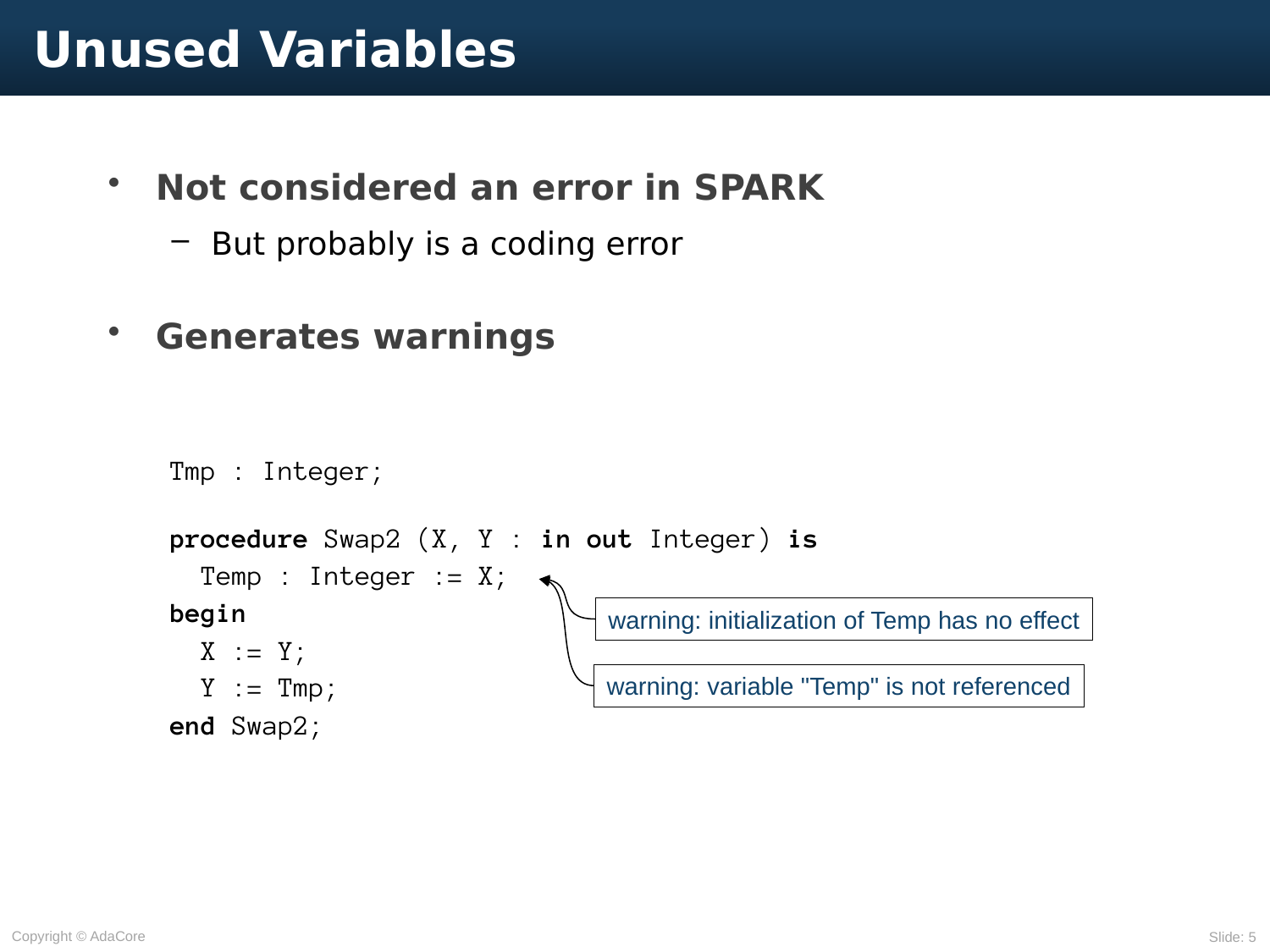

# Unused Variables
Not considered an error in SPARK
But probably is a coding error
Generates warnings
Tmp : Integer;

procedure Swap2 (X, Y : in out Integer) is
  Temp : Integer := X;
begin
  X := Y;
  Y := Tmp;
end Swap2;

warning: initialization of Temp has no effect
warning: variable "Temp" is not referenced